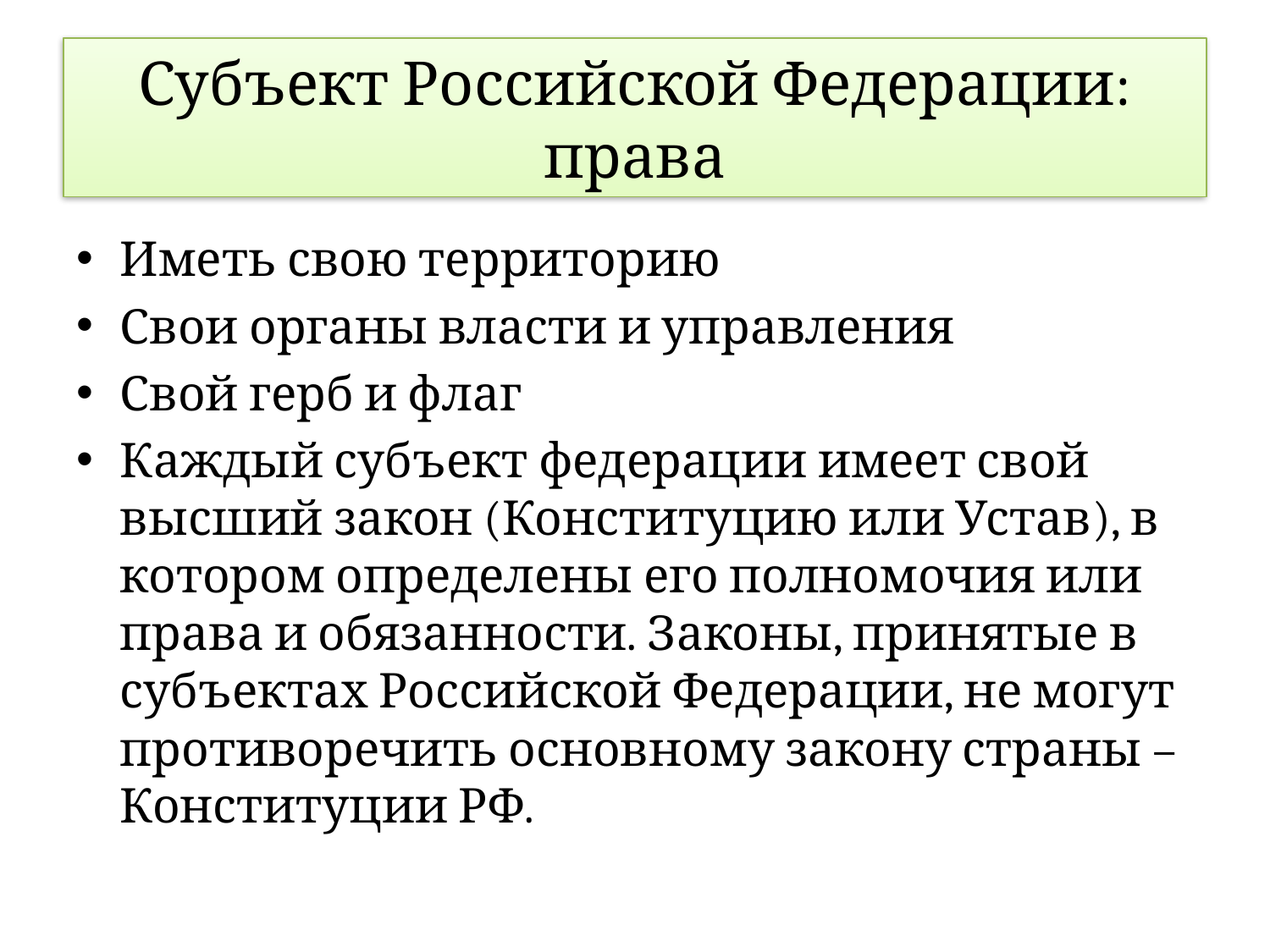

# Субъект Российской Федерации: права
Иметь свою территорию
Свои органы власти и управления
Свой герб и флаг
Каждый субъект федерации имеет свой высший закон (Конституцию или Устав), в котором определены его полномочия или права и обязанности. Законы, принятые в субъектах Российской Федерации, не могут противоречить основному закону страны – Конституции РФ.